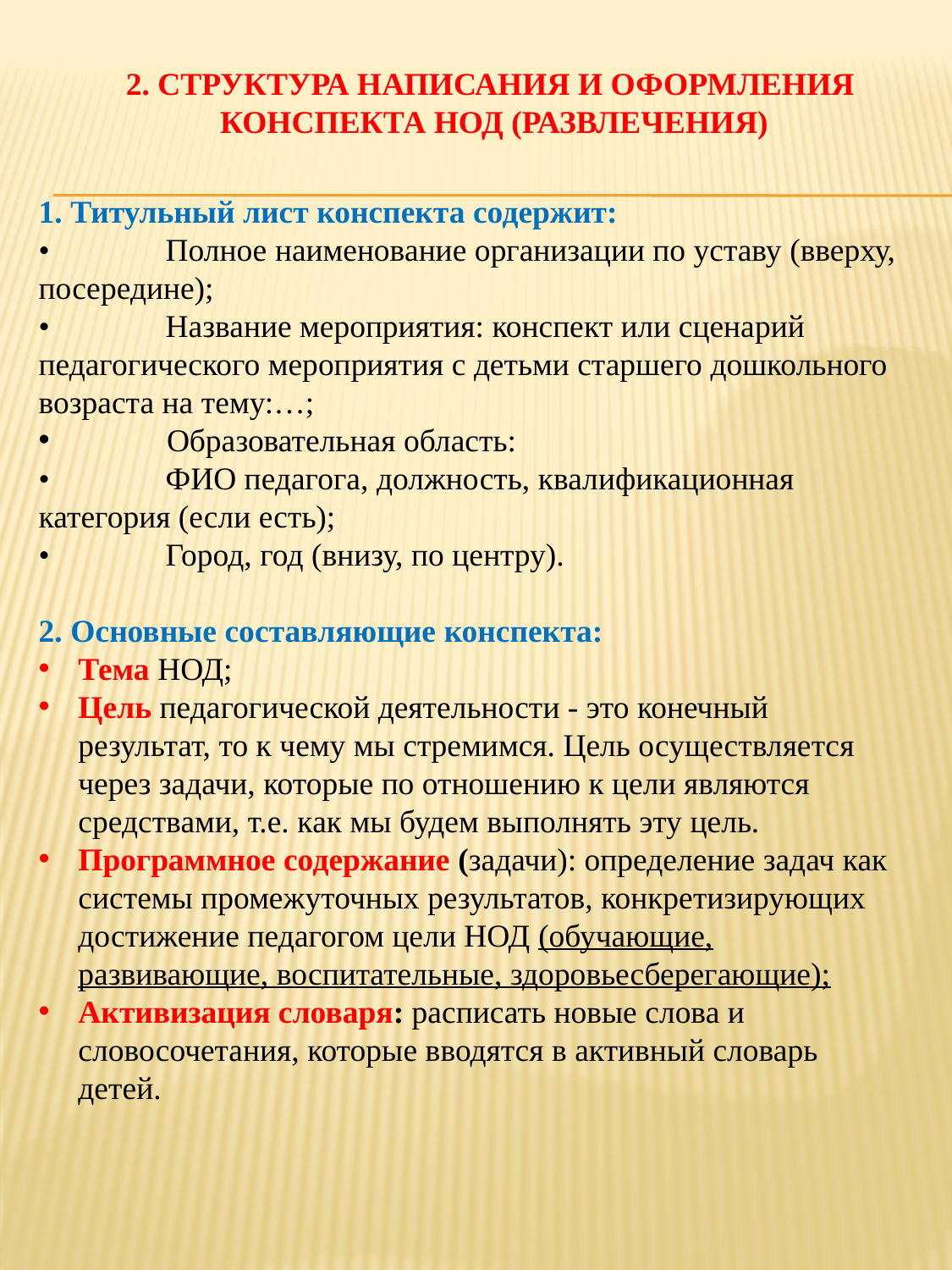

2. СТРУКТУРА НАПИСАНИЯ И ОФОРМЛЕНИЯ
 КОНСПЕКТА НОД (РАЗВЛЕЧЕНИЯ)
1. Титульный лист конспекта содержит:
•	Полное наименование организации по уставу (вверху, посередине);
•	Название мероприятия: конспект или сценарий педагогического мероприятия с детьми старшего дошкольного возраста на тему:…;
           Образовательная область:
•	ФИО педагога, должность, квалификационная категория (если есть);
•	Город, год (внизу, по центру).

2. Основные составляющие конспекта:
Тема НОД;
Цель педагогической деятельности - это конечный результат, то к чему мы стремимся. Цель осуществляется через задачи, которые по отношению к цели являются средствами, т.е. как мы будем выполнять эту цель.
Программное содержание (задачи): определение задач как системы промежуточных результатов, конкретизирующих достижение педагогом цели НОД (обучающие, развивающие, воспитательные, здоровьесберегающие);
Активизация словаря: расписать новые слова и словосочетания, которые вводятся в активный словарь детей.